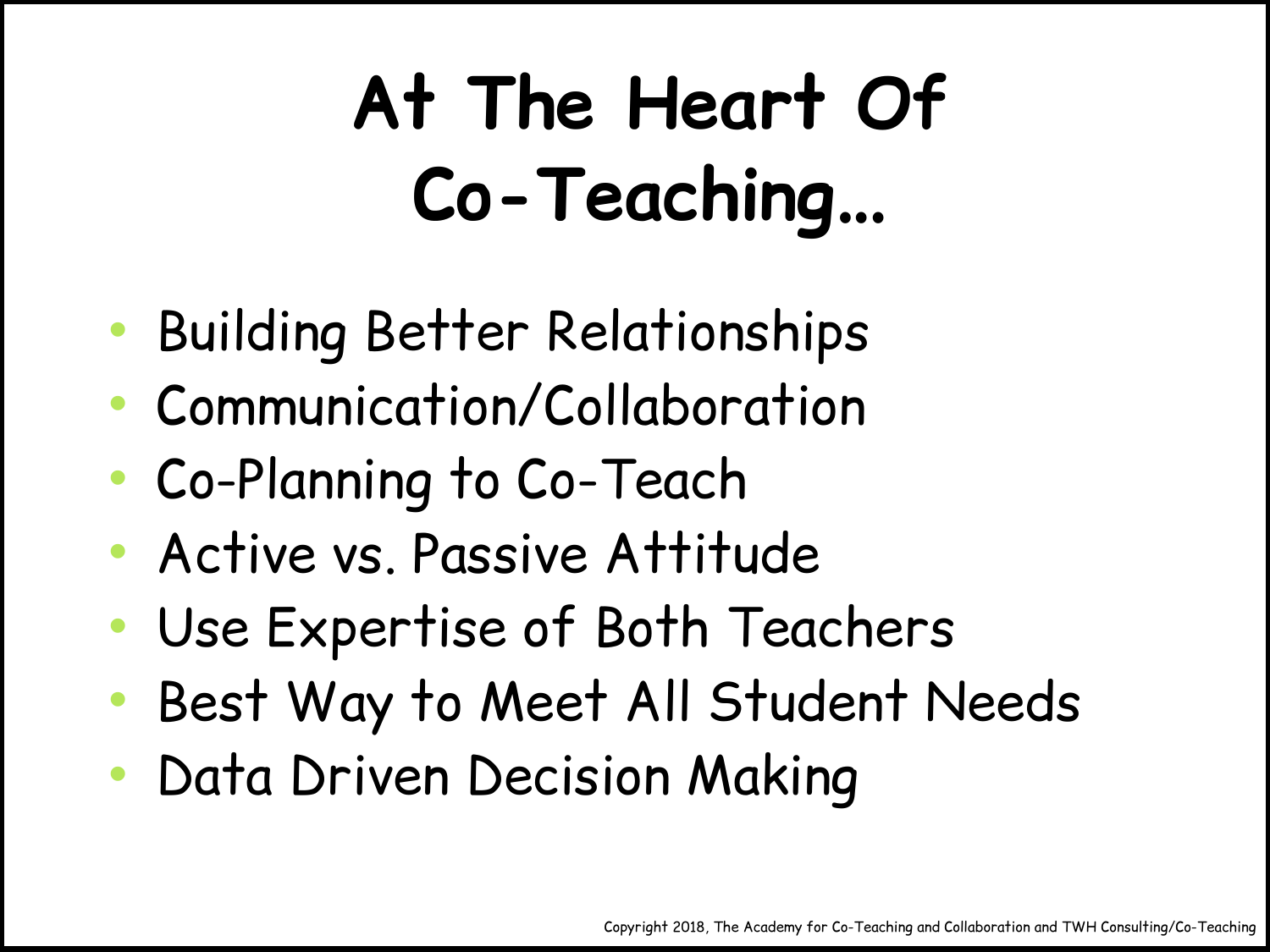

At The Heart Of
Co-Teaching…
Building Better Relationships
Communication/Collaboration
Co-Planning to Co-Teach
Active vs. Passive Attitude
Use Expertise of Both Teachers
Best Way to Meet All Student Needs
Data Driven Decision Making
Copyright 2018, The Academy for Co-Teaching and Collaboration and TWH Consulting/Co-Teaching